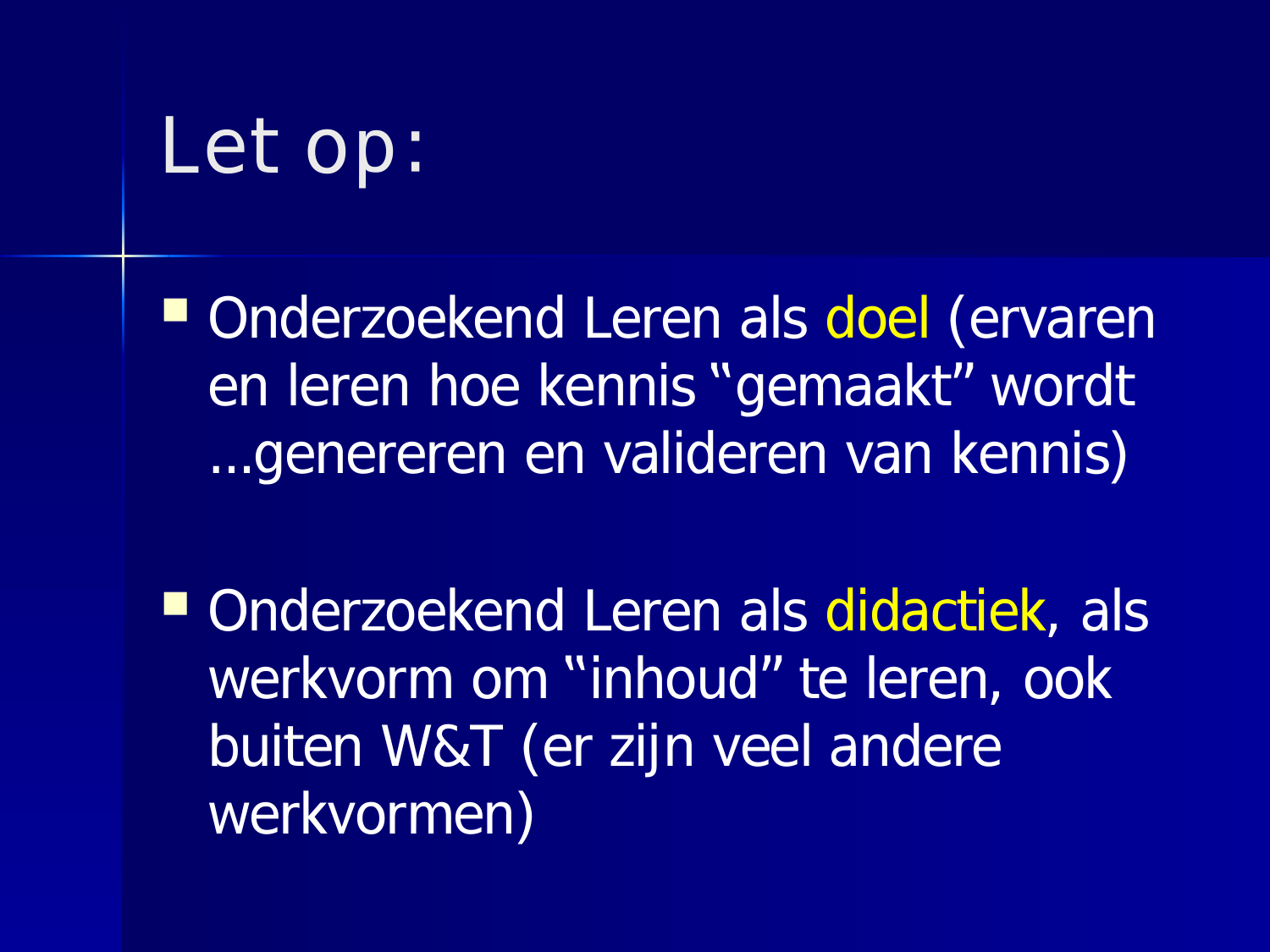

# Let op:
Onderzoekend Leren als doel (ervaren en leren hoe kennis “gemaakt” wordt …genereren en valideren van kennis)

Onderzoekend Leren als didactiek, als werkvorm om “inhoud” te leren, ook buiten W&T (er zijn veel andere werkvormen)